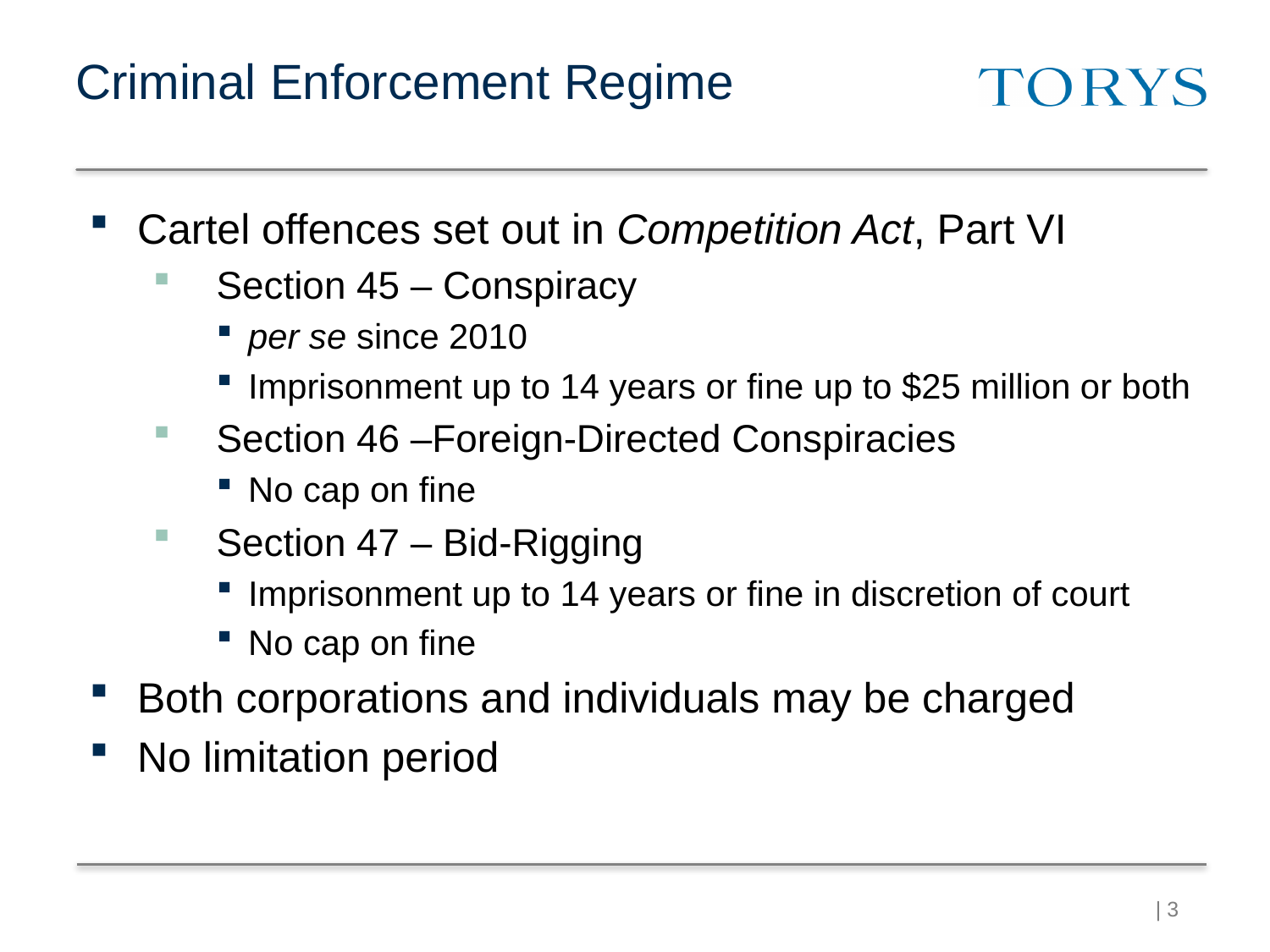

# Criminal Enforcement Regime
Cartel offences set out in Competition Act, Part VI
Section 45 – Conspiracy
per se since 2010
Imprisonment up to 14 years or fine up to $25 million or both
Section 46 –Foreign-Directed Conspiracies
No cap on fine
Section 47 – Bid-Rigging
Imprisonment up to 14 years or fine in discretion of court
No cap on fine
Both corporations and individuals may be charged
No limitation period

| 3